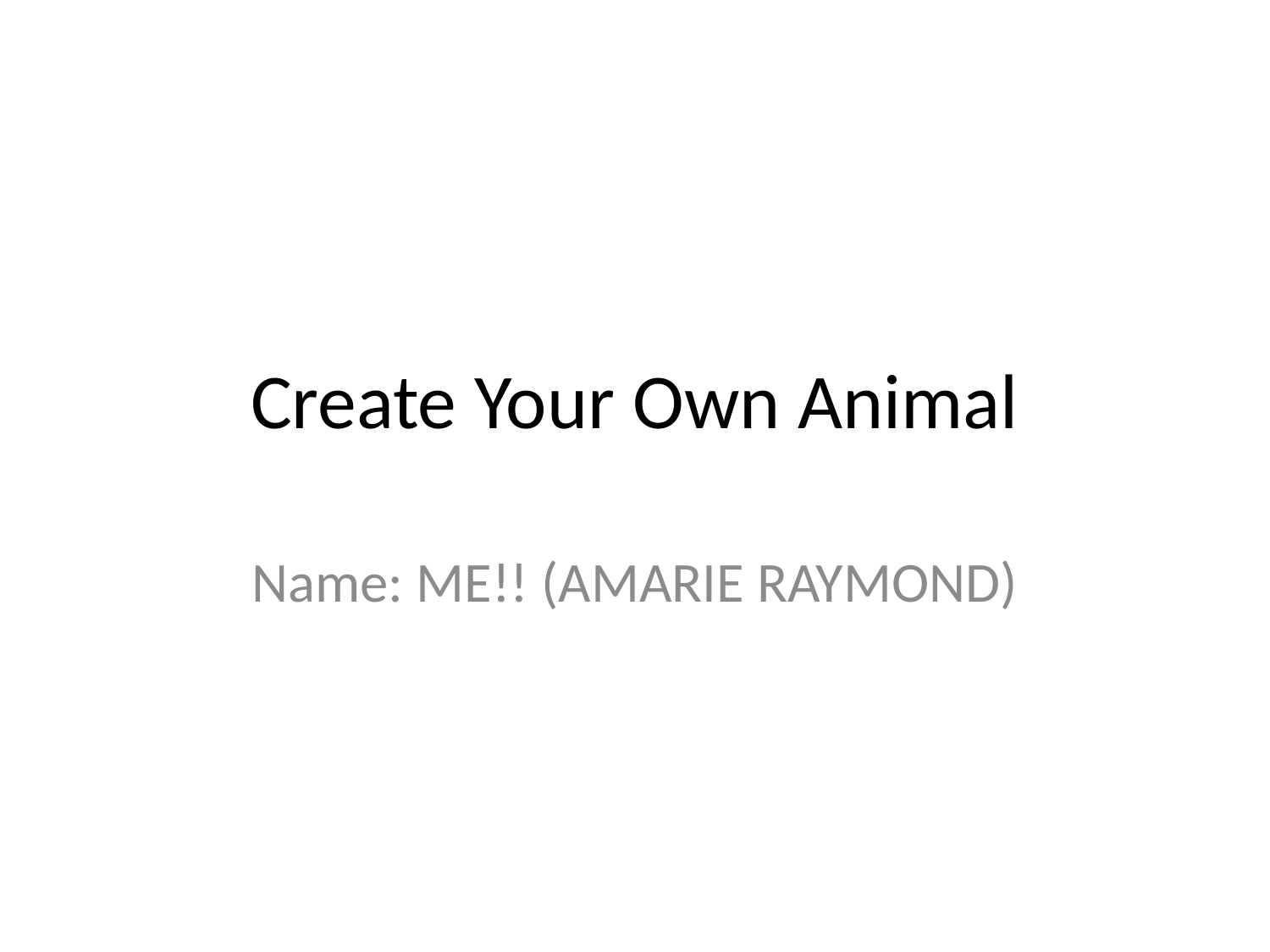

# Create Your Own Animal
Name: ME!! (AMARIE RAYMOND)